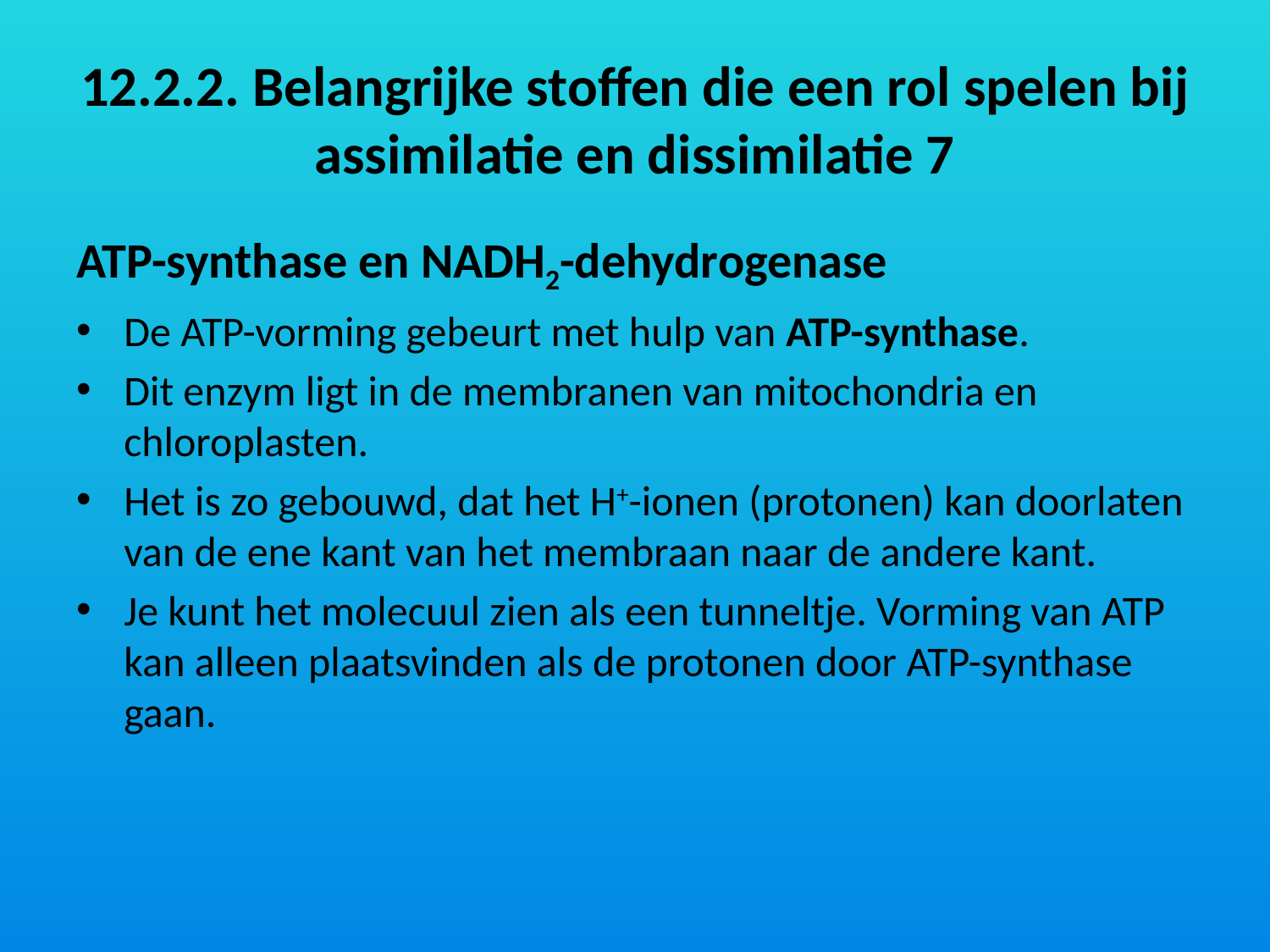

# 12.2.2. Belangrijke stoffen die een rol spelen bij assimilatie en dissimilatie 7
ATP-synthase en NADH2-dehydrogenase
De ATP-vorming gebeurt met hulp van ATP-synthase.
Dit enzym ligt in de membranen van mitochondria en chloroplasten.
Het is zo gebouwd, dat het H+-ionen (protonen) kan doorlaten van de ene kant van het membraan naar de andere kant.
Je kunt het molecuul zien als een tunneltje. Vorming van ATP kan alleen plaatsvinden als de protonen door ATP-synthase gaan.